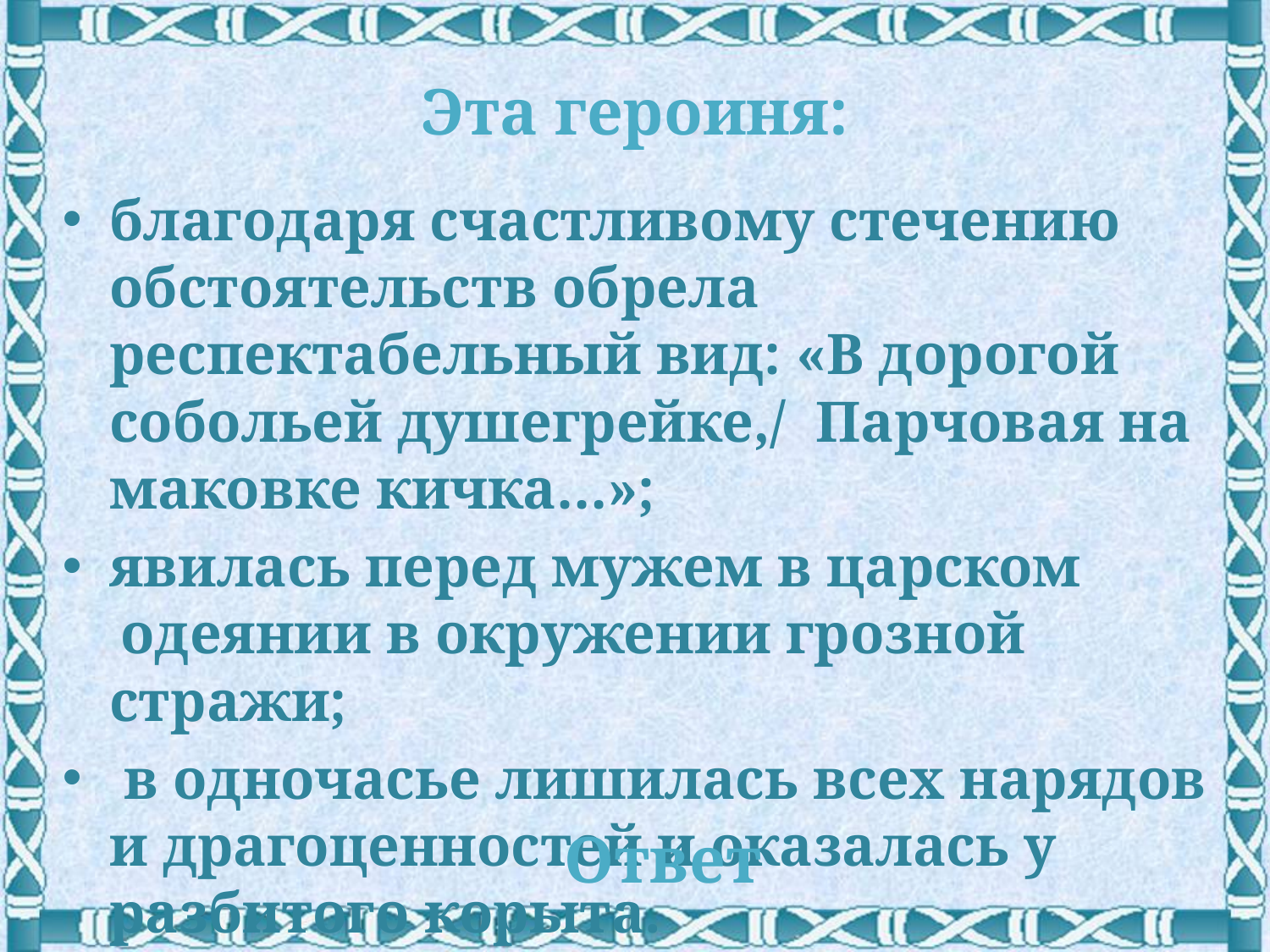

# Эта героиня:
благодаря счастливому стечению обстоятельств обрела респектабельный вид: «В дорогой собольей душегрейке,/  Парчовая на маковке кичка…»;
явилась перед мужем в царском
    одеянии в окружении грозной стражи;
 в одночасье лишилась всех нарядов и драгоценностей и оказалась у разбитого корыта.

Ответ